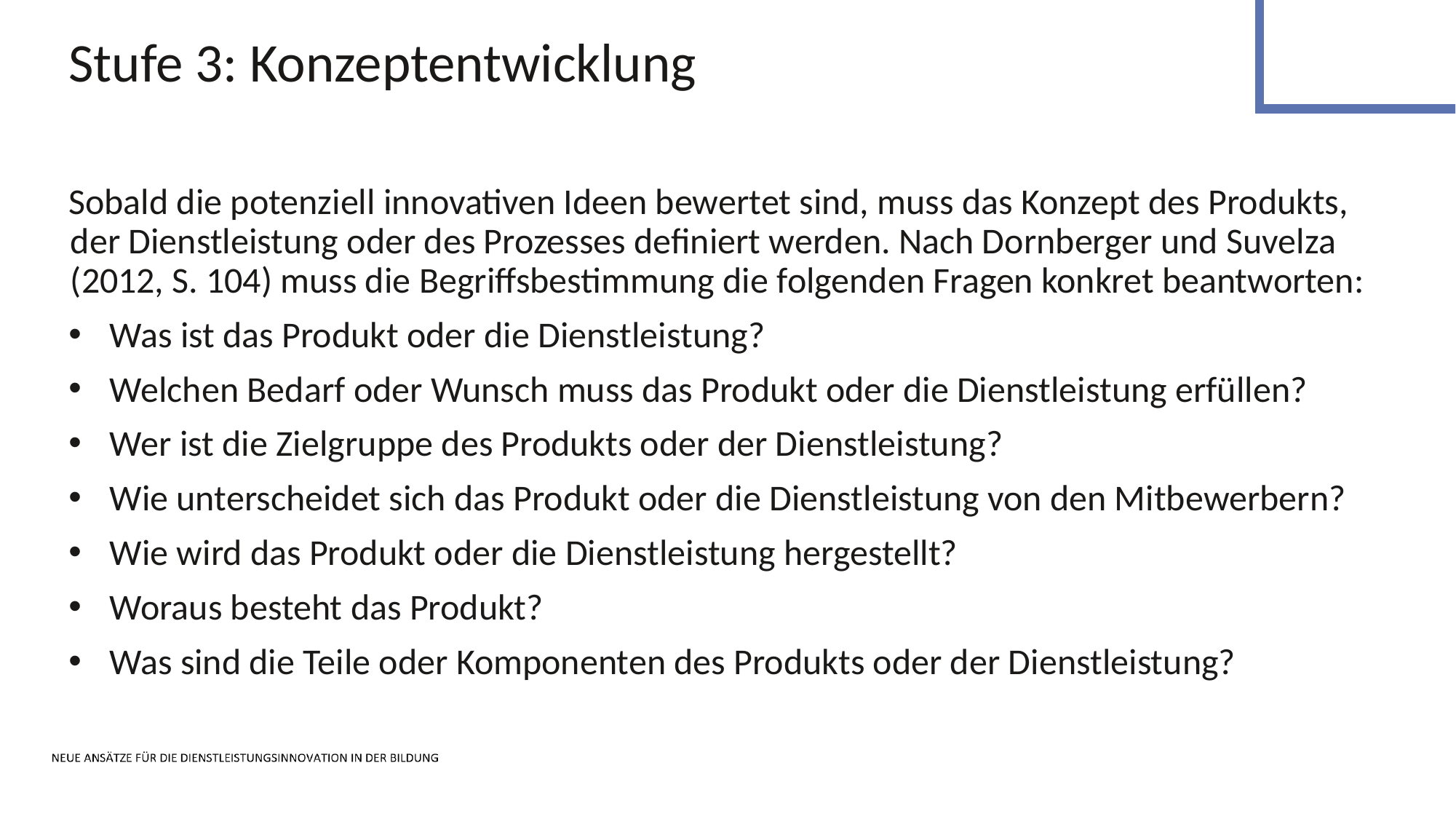

Stufe 3: Konzeptentwicklung
Sobald die potenziell innovativen Ideen bewertet sind, muss das Konzept des Produkts, der Dienstleistung oder des Prozesses definiert werden. Nach Dornberger und Suvelza (2012, S. 104) muss die Begriffsbestimmung die folgenden Fragen konkret beantworten:
Was ist das Produkt oder die Dienstleistung?
Welchen Bedarf oder Wunsch muss das Produkt oder die Dienstleistung erfüllen?
Wer ist die Zielgruppe des Produkts oder der Dienstleistung?
Wie unterscheidet sich das Produkt oder die Dienstleistung von den Mitbewerbern?
Wie wird das Produkt oder die Dienstleistung hergestellt?
Woraus besteht das Produkt?
Was sind die Teile oder Komponenten des Produkts oder der Dienstleistung?